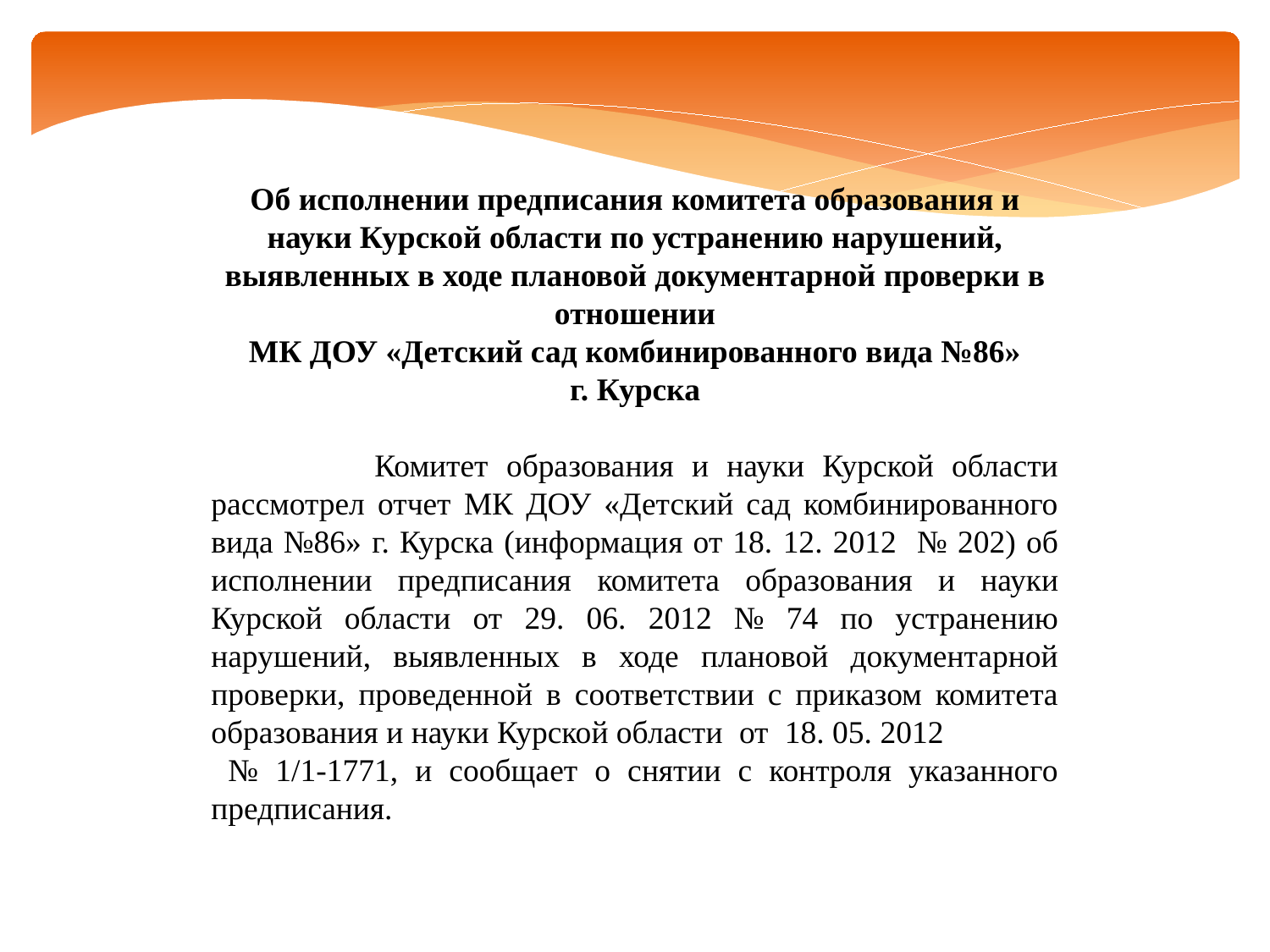

Об исполнении предписания комитета образования и науки Курской области по устранению нарушений, выявленных в ходе плановой документарной проверки в отношении
 МК ДОУ «Детский сад комбинированного вида №86»
г. Курска

         Комитет образования и науки Курской области рассмотрел отчет МК ДОУ «Детский сад комбинированного вида №86» г. Курска (информация от 18. 12. 2012  № 202) об исполнении предписания комитета образования и науки Курской области от 29. 06. 2012 № 74 по устранению нарушений, выявленных в ходе плановой документарной проверки, проведенной в соответствии с приказом комитета образования и науки Курской области  от  18. 05. 2012
 № 1/1-1771, и сообщает о снятии с контроля указанного предписания.